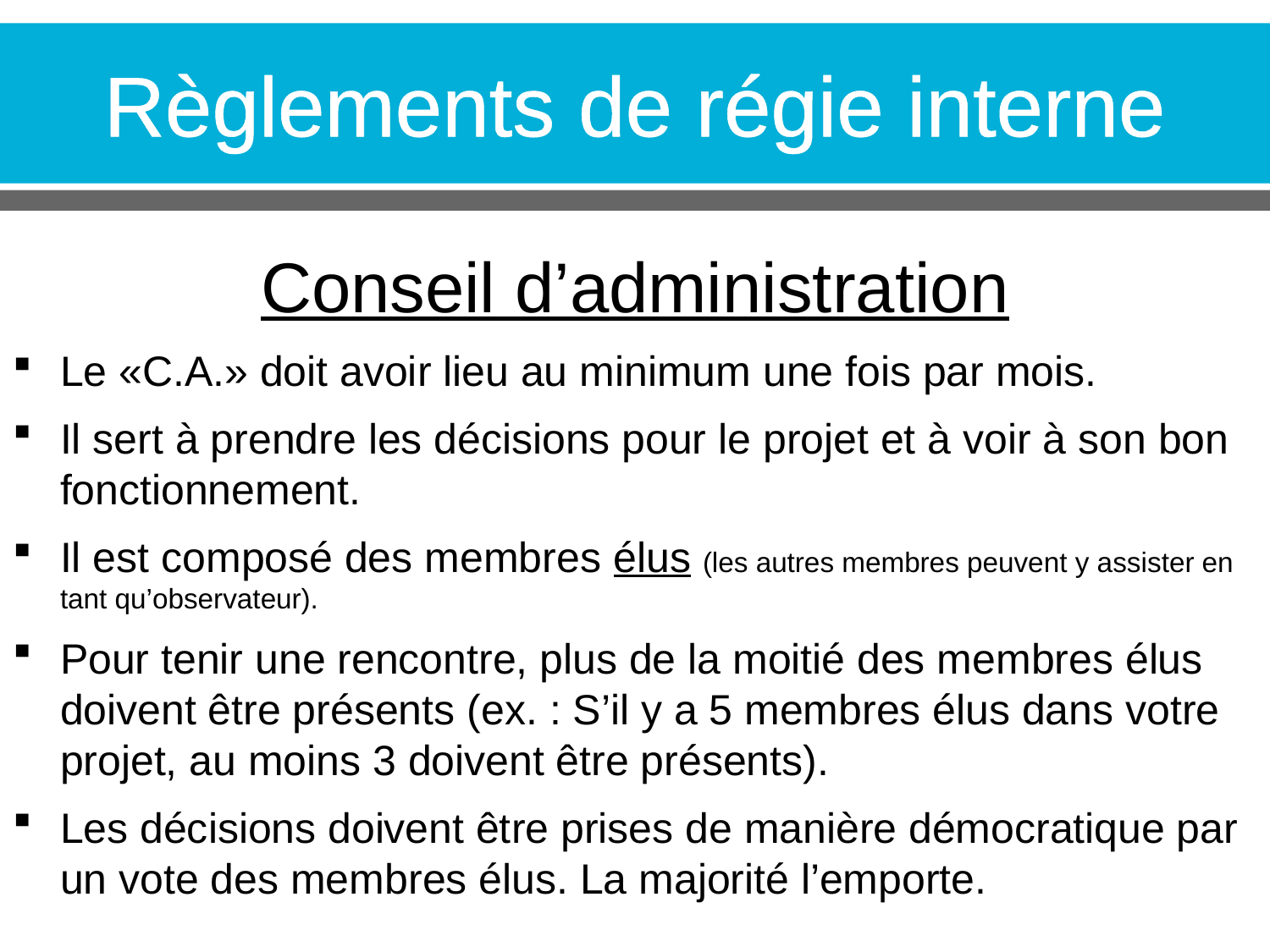

# Règlements de régie interne
Conseil d’administration

Le «C.A.» doit avoir lieu au minimum une fois par mois.

Il sert à prendre les décisions pour le projet et à voir à son bon fonctionnement.

Il est composé des membres élus (les autres membres peuvent y assister en tant qu’observateur).

Pour tenir une rencontre, plus de la moitié des membres élus doivent être présents (ex. : S’il y a 5 membres élus dans votre projet, au moins 3 doivent être présents).

Les décisions doivent être prises de manière démocratique par un vote des membres élus. La majorité l’emporte.